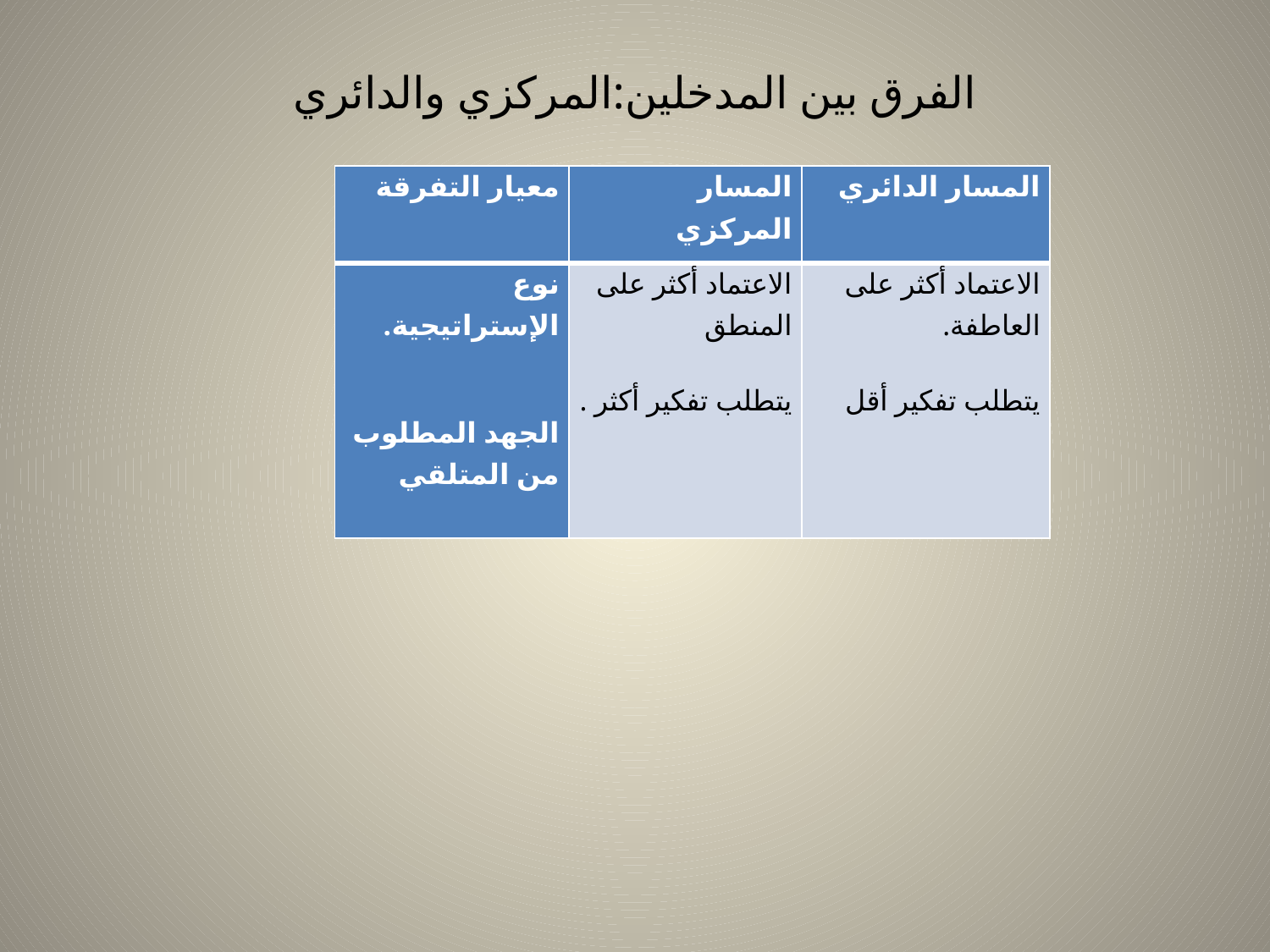

# الفرق بين المدخلين:المركزي والدائري
| معيار التفرقة | المسار المركزي | المسار الدائري |
| --- | --- | --- |
| نوع الإستراتيجية. الجهد المطلوب من المتلقي | الاعتماد أكثر على المنطق يتطلب تفكير أكثر . | الاعتماد أكثر على العاطفة. يتطلب تفكير أقل |